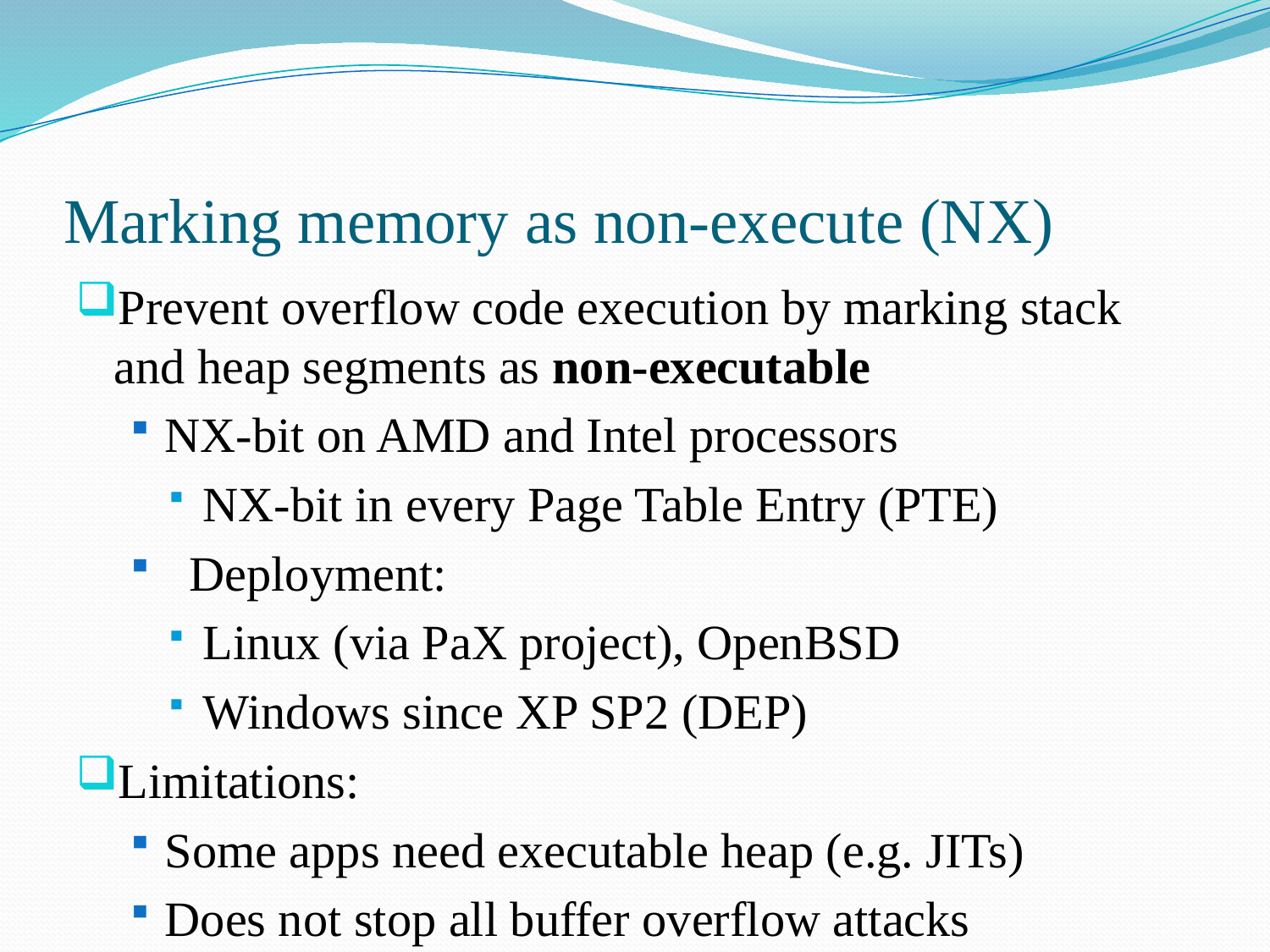

# Marking memory as non-execute (NX)
Prevent overflow code execution by marking stack and heap segments as non-executable
NX-bit on AMD and Intel processors
NX-bit in every Page Table Entry (PTE)
  Deployment:
Linux (via PaX project), OpenBSD
Windows since XP SP2 (DEP)
Limitations:
Some apps need executable heap (e.g. JITs)
Does not stop all buffer overflow attacks